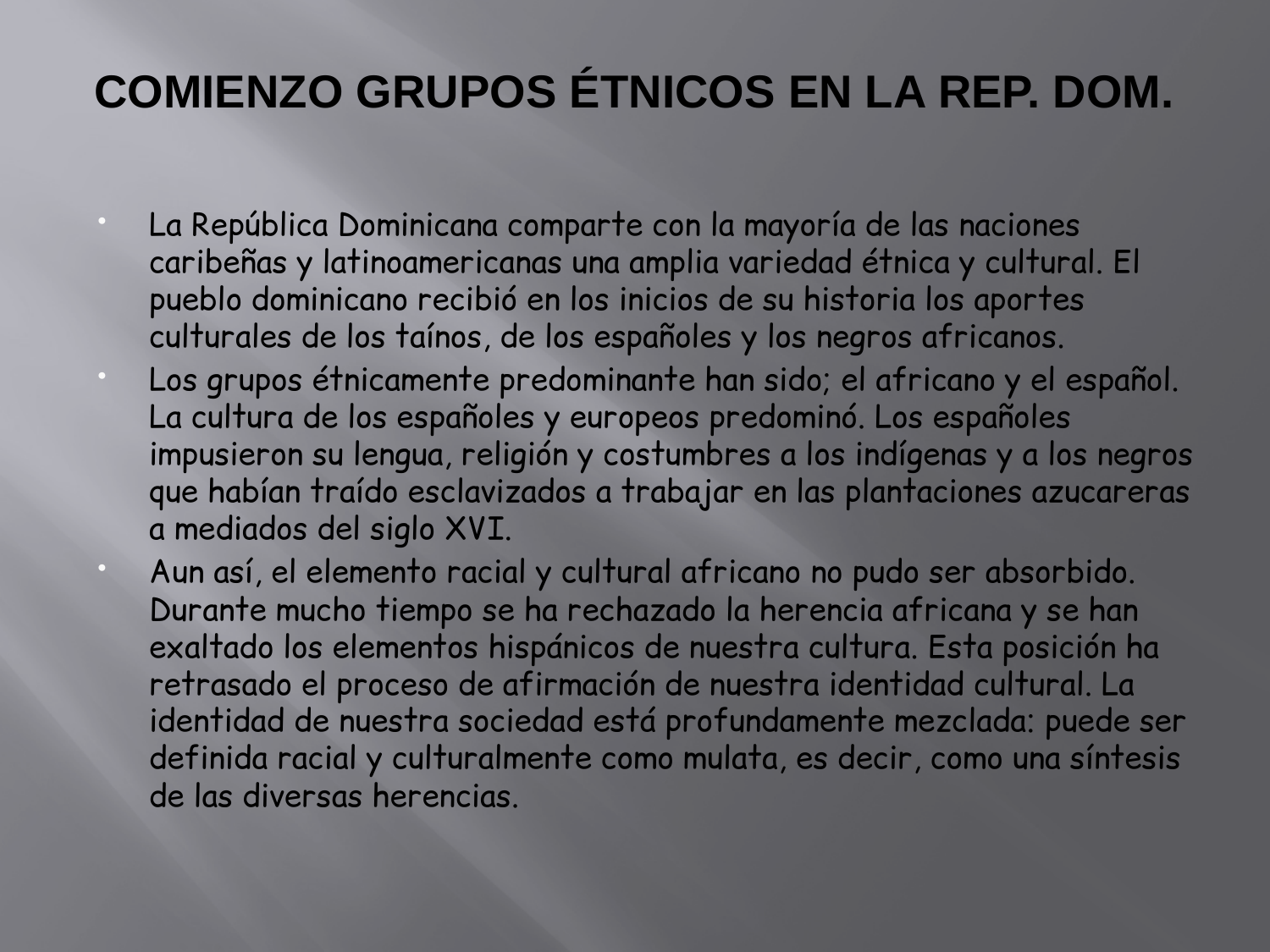

# COMIENZO GRUPOS ÉTNICOS EN LA REP. DOM.
La República Dominicana comparte con la mayoría de las naciones caribeñas y latinoamericanas una amplia variedad étnica y cultural. El pueblo dominicano recibió en los inicios de su historia los aportes culturales de los taínos, de los españoles y los negros africanos.
Los grupos étnicamente predominante han sido; el africano y el español. La cultura de los españoles y europeos predominó. Los españoles impusieron su lengua, religión y costumbres a los indígenas y a los negros que habían traído esclavizados a trabajar en las plantaciones azucareras a mediados del siglo XVI.
Aun así, el elemento racial y cultural africano no pudo ser absorbido. Durante mucho tiempo se ha rechazado la herencia africana y se han exaltado los elementos hispánicos de nuestra cultura. Esta posición ha retrasado el proceso de afirmación de nuestra identidad cultural. La identidad de nuestra sociedad está profundamente mezclada: puede ser definida racial y culturalmente como mulata, es decir, como una síntesis de las diversas herencias.